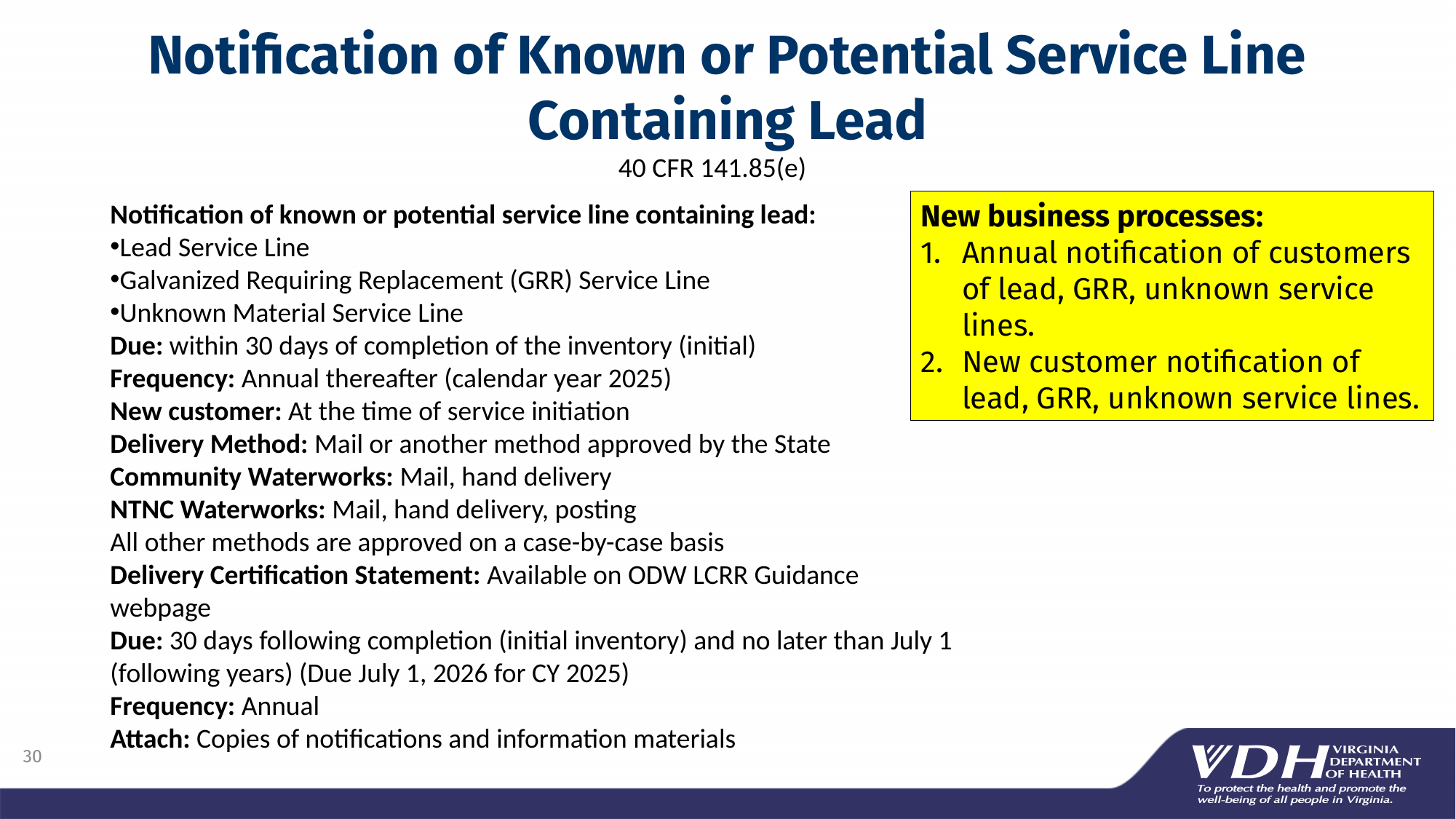

# Notification of Known or Potential Service Line Containing Lead 40 CFR 141.85(e)
Notification of known or potential service line containing lead:
Lead Service Line
Galvanized Requiring Replacement (GRR) Service Line
Unknown Material Service Line
Due: within 30 days of completion of the inventory (initial)
Frequency: Annual thereafter (calendar year 2025)
New customer: At the time of service initiation
Delivery Method: Mail or another method approved by the State
Community Waterworks: Mail, hand delivery
NTNC Waterworks: Mail, hand delivery, posting
All other methods are approved on a case-by-case basis
Delivery Certification Statement: Available on ODW LCRR Guidance webpage
Due: 30 days following completion (initial inventory) and no later than July 1 (following years) (Due July 1, 2026 for CY 2025)
Frequency: Annual
Attach: Copies of notifications and information materials
New business processes:
Annual notification of customers of lead, GRR, unknown service lines.
New customer notification of lead, GRR, unknown service lines.
30